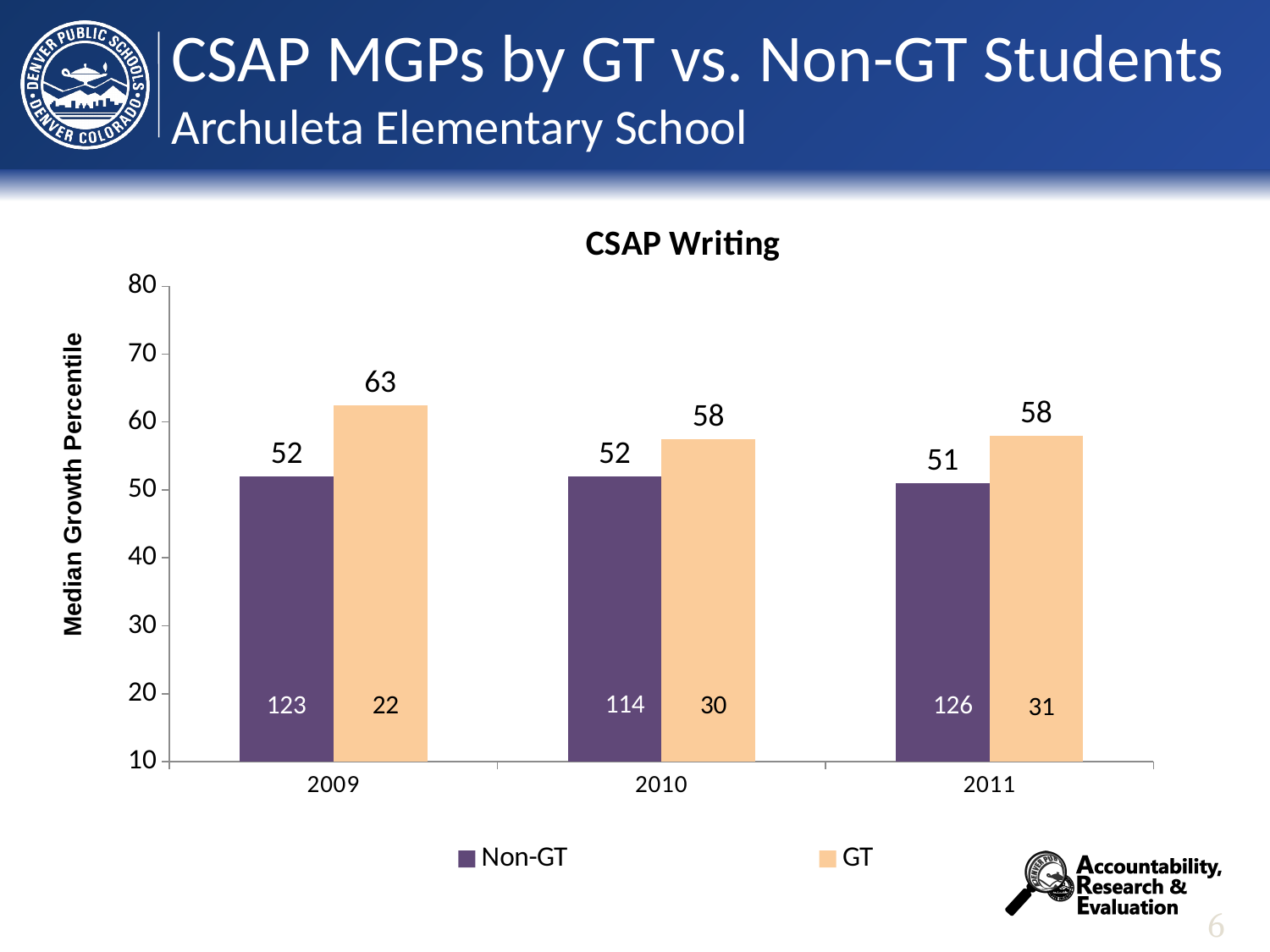

# CSAP MGPs by GT vs. Non-GT Students Archuleta Elementary School

### Chart

| Category | Non-GT  | GT  |
|---|---|---|
| 2009 | 52.0 | 62.5 |
| 2010 | 52.0 | 57.5 |
| 2011 | 51.0 | 58.0 |
Median Growth Percentile
6